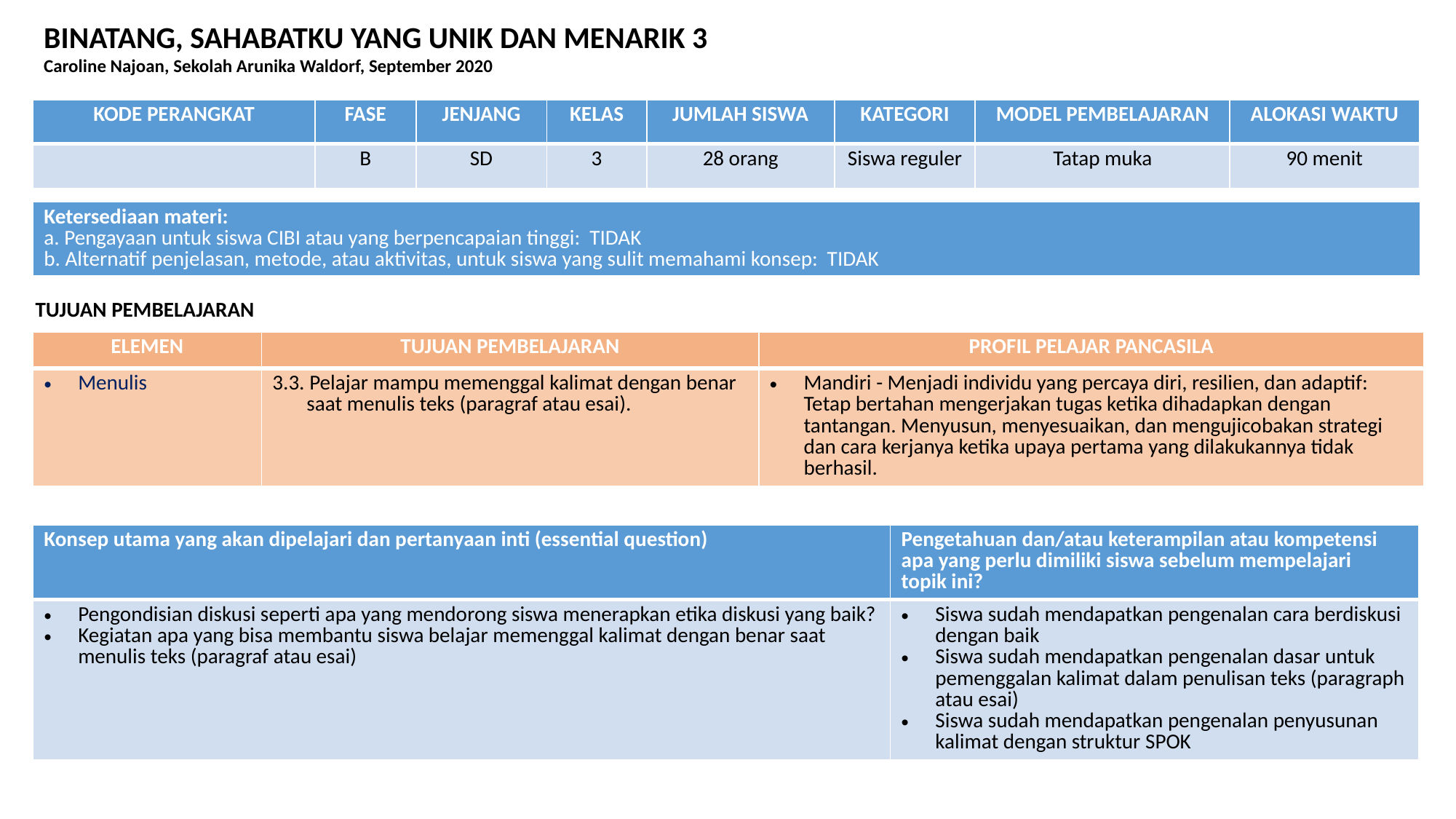

BINATANG, SAHABATKU YANG UNIK DAN MENARIK 3
Caroline Najoan, Sekolah Arunika Waldorf, September 2020

| KODE PERANGKAT | FASE | JENJANG | KELAS | JUMLAH SISWA | KATEGORI | MODEL PEMBELAJARAN | ALOKASI WAKTU |
| --- | --- | --- | --- | --- | --- | --- | --- |
|  | B | SD | 3 | 28 orang | Siswa reguler | Tatap muka | 90 menit |
| Ketersediaan materi: a. Pengayaan untuk siswa CIBI atau yang berpencapaian tinggi: TIDAK b. Alternatif penjelasan, metode, atau aktivitas, untuk siswa yang sulit memahami konsep: TIDAK |
| --- |
TUJUAN PEMBELAJARAN
| ELEMEN | TUJUAN PEMBELAJARAN | PROFIL PELAJAR PANCASILA |
| --- | --- | --- |
| Menulis | 3.3. Pelajar mampu memenggal kalimat dengan benar saat menulis teks (paragraf atau esai). | Mandiri - Menjadi individu yang percaya diri, resilien, dan adaptif: Tetap bertahan mengerjakan tugas ketika dihadapkan dengan tantangan. Menyusun, menyesuaikan, dan mengujicobakan strategi dan cara kerjanya ketika upaya pertama yang dilakukannya tidak berhasil. |
| Konsep utama yang akan dipelajari dan pertanyaan inti (essential question) | Pengetahuan dan/atau keterampilan atau kompetensi apa yang perlu dimiliki siswa sebelum mempelajari topik ini? |
| --- | --- |
| Pengondisian diskusi seperti apa yang mendorong siswa menerapkan etika diskusi yang baik? Kegiatan apa yang bisa membantu siswa belajar memenggal kalimat dengan benar saat menulis teks (paragraf atau esai) | Siswa sudah mendapatkan pengenalan cara berdiskusi dengan baik Siswa sudah mendapatkan pengenalan dasar untuk pemenggalan kalimat dalam penulisan teks (paragraph atau esai) Siswa sudah mendapatkan pengenalan penyusunan kalimat dengan struktur SPOK |